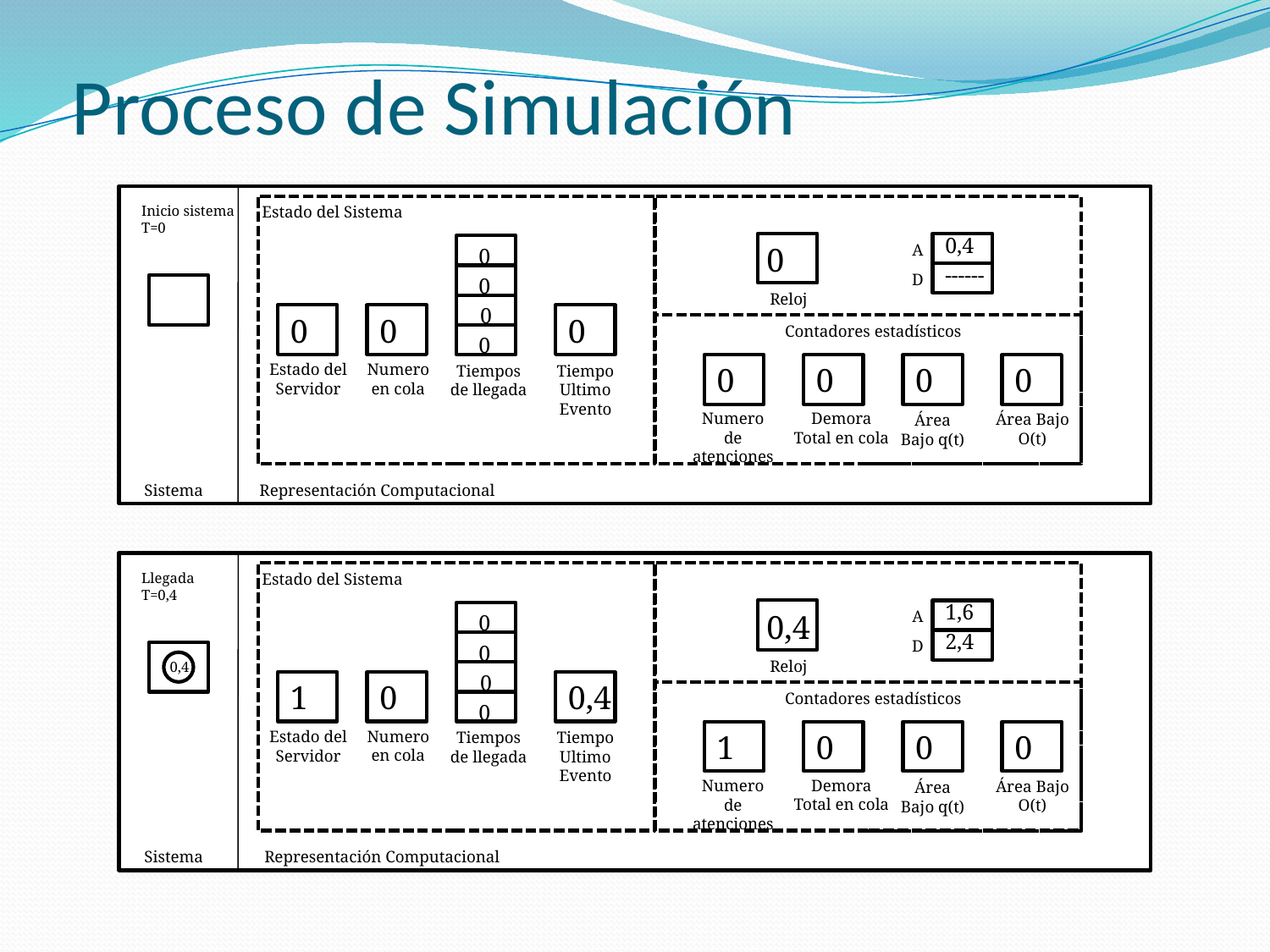

Proceso de Simulación

Inicio sistema
T=0
Estado del Sistema

0,4

A

0

0
------
D

0

Reloj

0

0
0
0

Contadores estadísticos

0
Numero en cola
Estado del Servidor
Tiempos de llegada
Tiempo Ultimo Evento

0

0

0

0
Numero de atenciones
Demora Total en cola
Área Bajo O(t)
Área Bajo q(t)
Sistema
Representación Computacional

Llegada
T=0,4
Estado del Sistema

1,6

A

0,4

0
2,4
D

0

Reloj
0,4

0

1
0
0,4

Contadores estadísticos

0
Numero en cola
Estado del Servidor
Tiempos de llegada
Tiempo Ultimo Evento

1

0

0

0
Numero de atenciones
Demora Total en cola
Área Bajo O(t)
Área Bajo q(t)
Sistema
Representación Computacional